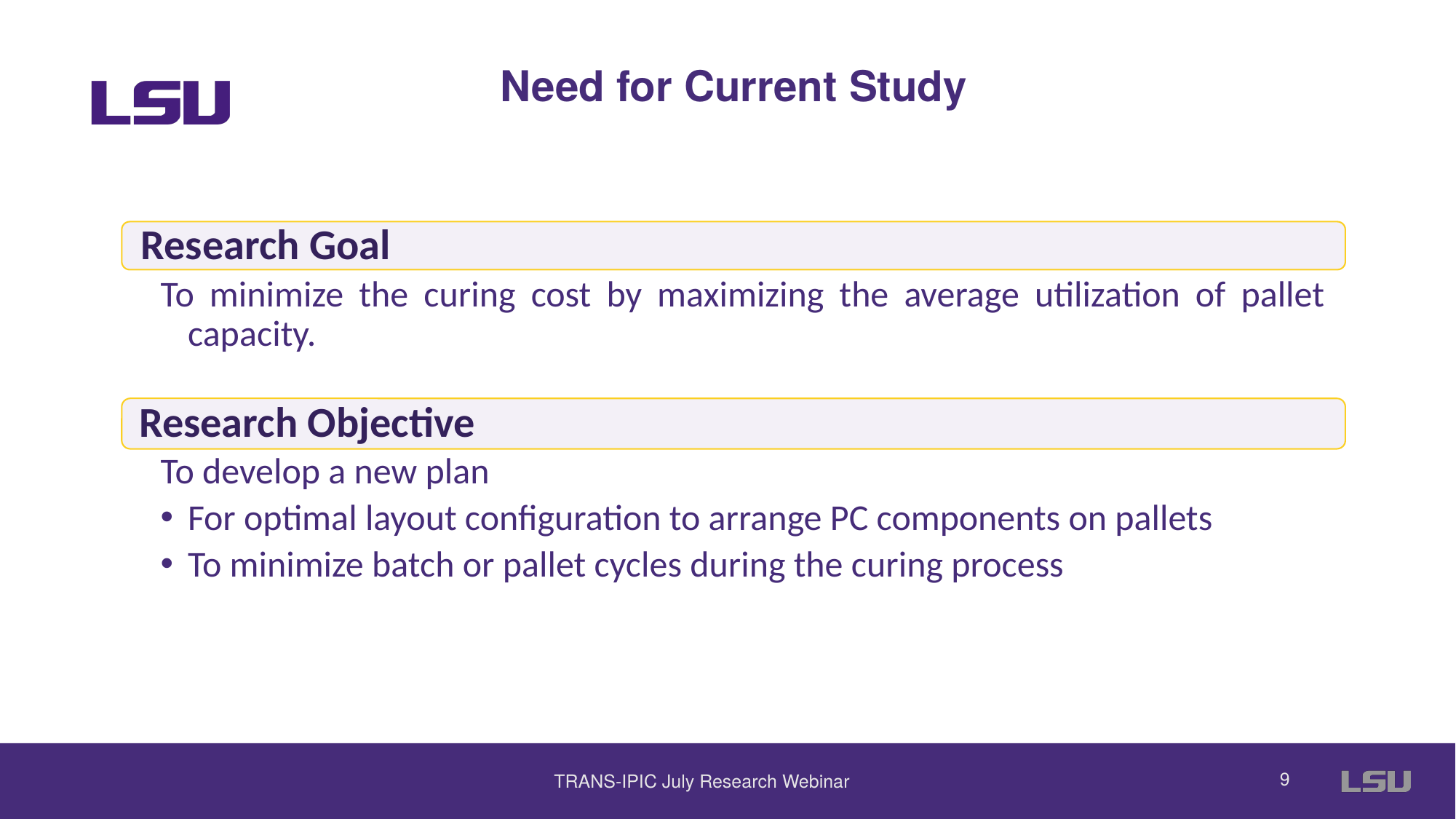

Need for Current Study
Research Goal
To minimize the curing cost by maximizing the average utilization of pallet capacity.
Research Objective
To develop a new plan
For optimal layout configuration to arrange PC components on pallets
To minimize batch or pallet cycles during the curing process
TRANS-IPIC July Research Webinar
9